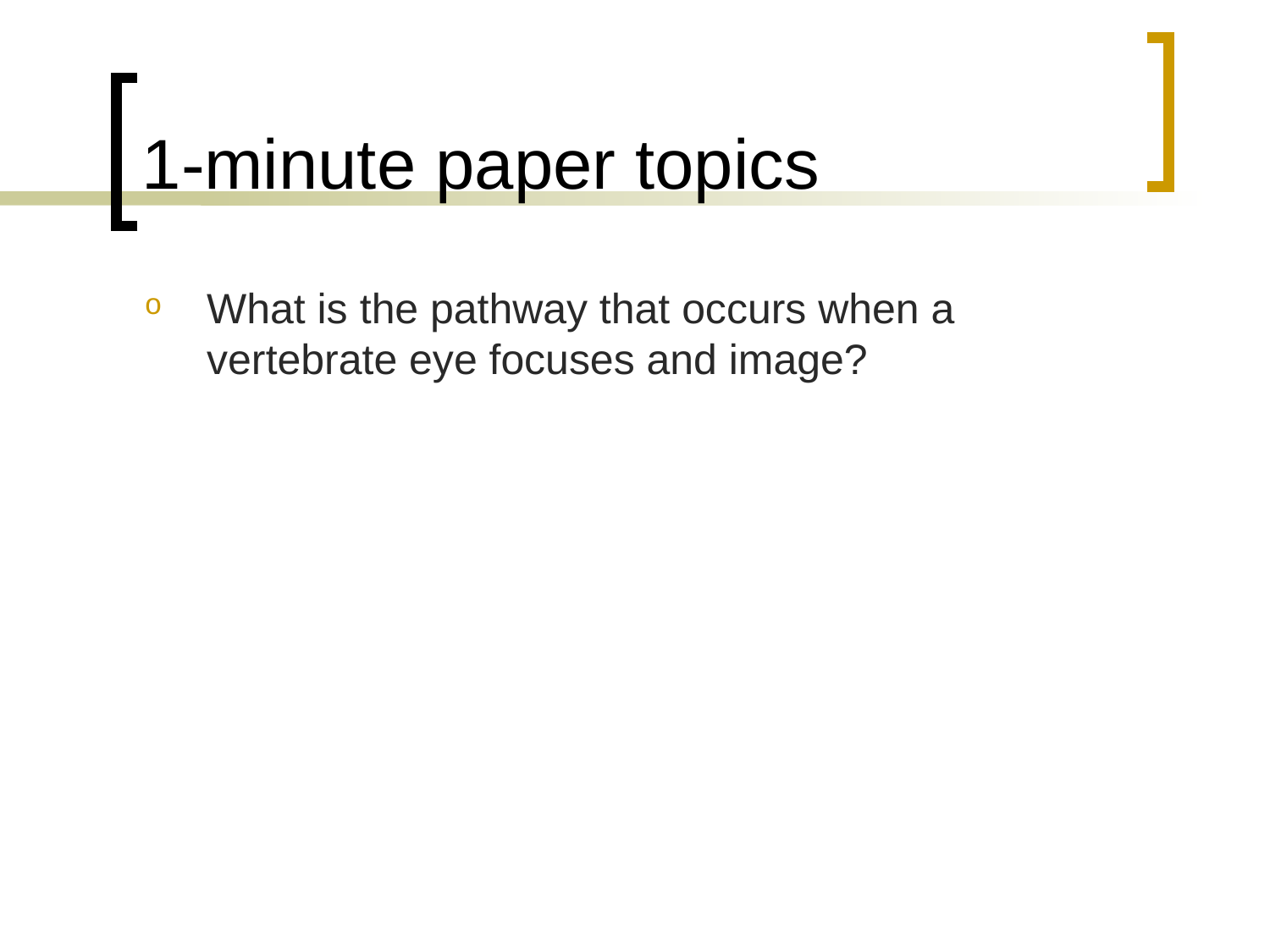

# 1-minute paper topics
What is the pathway that occurs when a vertebrate eye focuses and image?